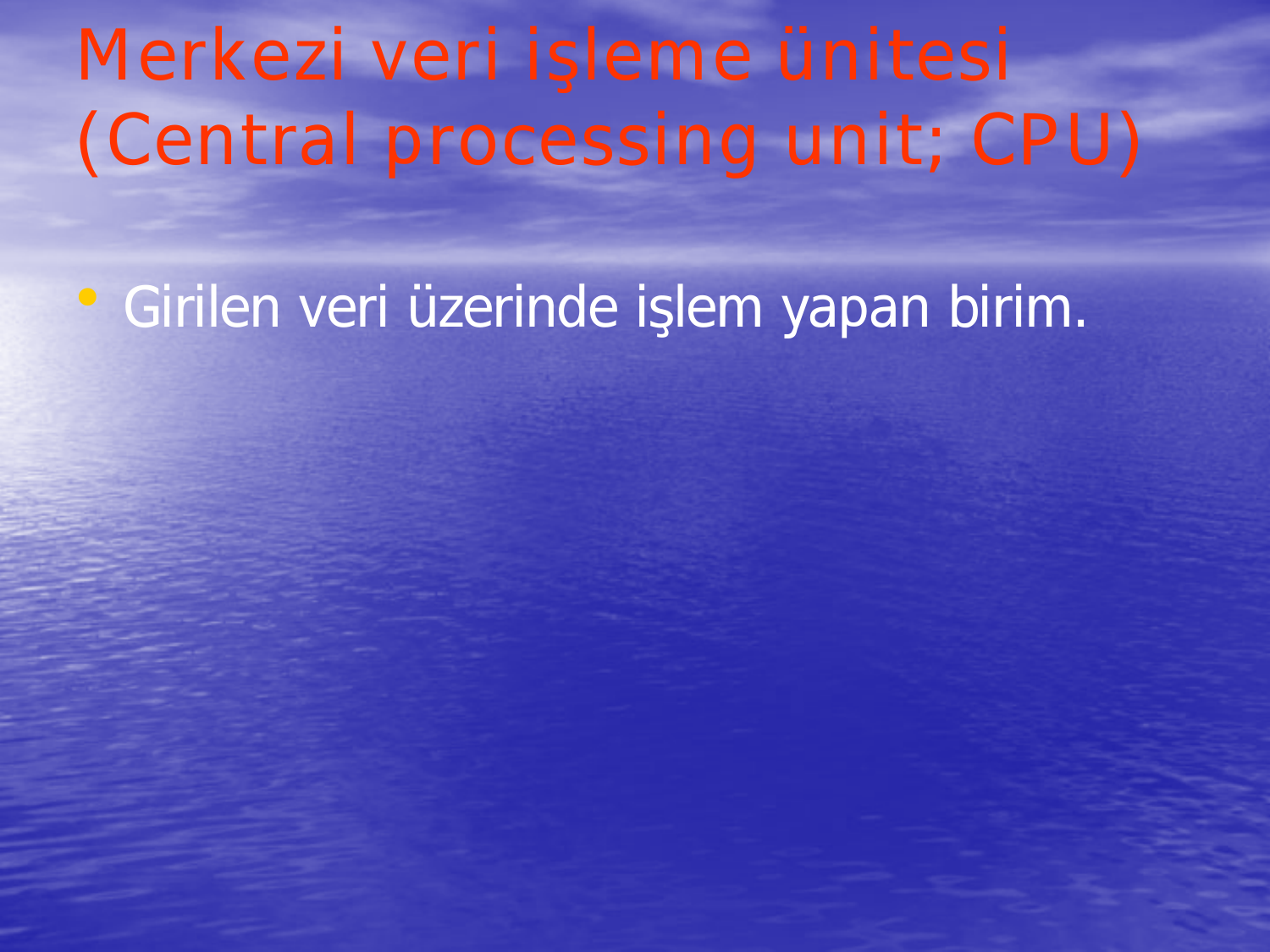

# Merkezi veri işleme ünitesi (Central processing unit; CPU)
Girilen veri üzerinde işlem yapan birim.